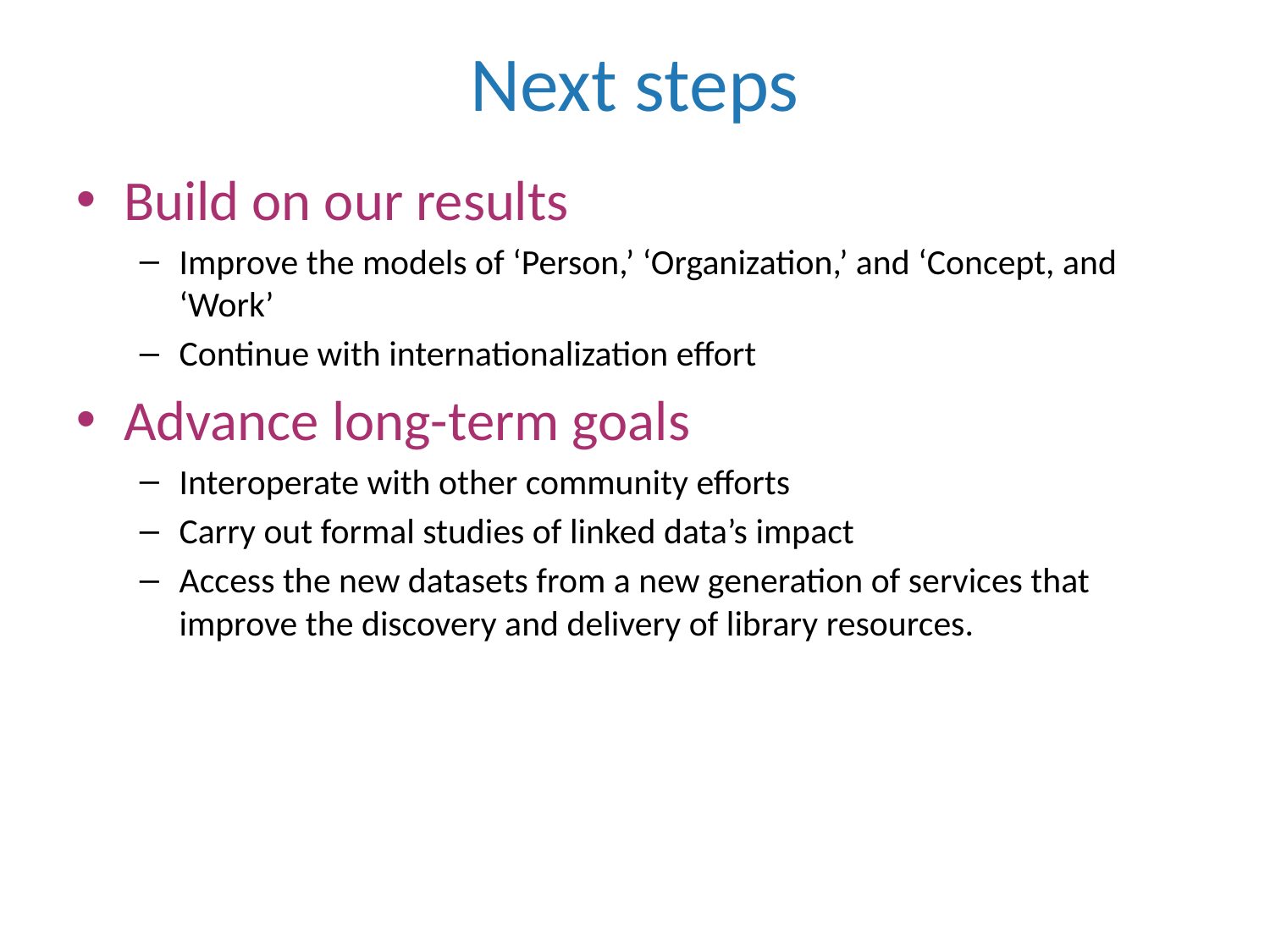

# Next steps
Build on our results
Improve the models of ‘Person,’ ‘Organization,’ and ‘Concept, and ‘Work’
Continue with internationalization effort
Advance long-term goals
Interoperate with other community efforts
Carry out formal studies of linked data’s impact
Access the new datasets from a new generation of services that improve the discovery and delivery of library resources.